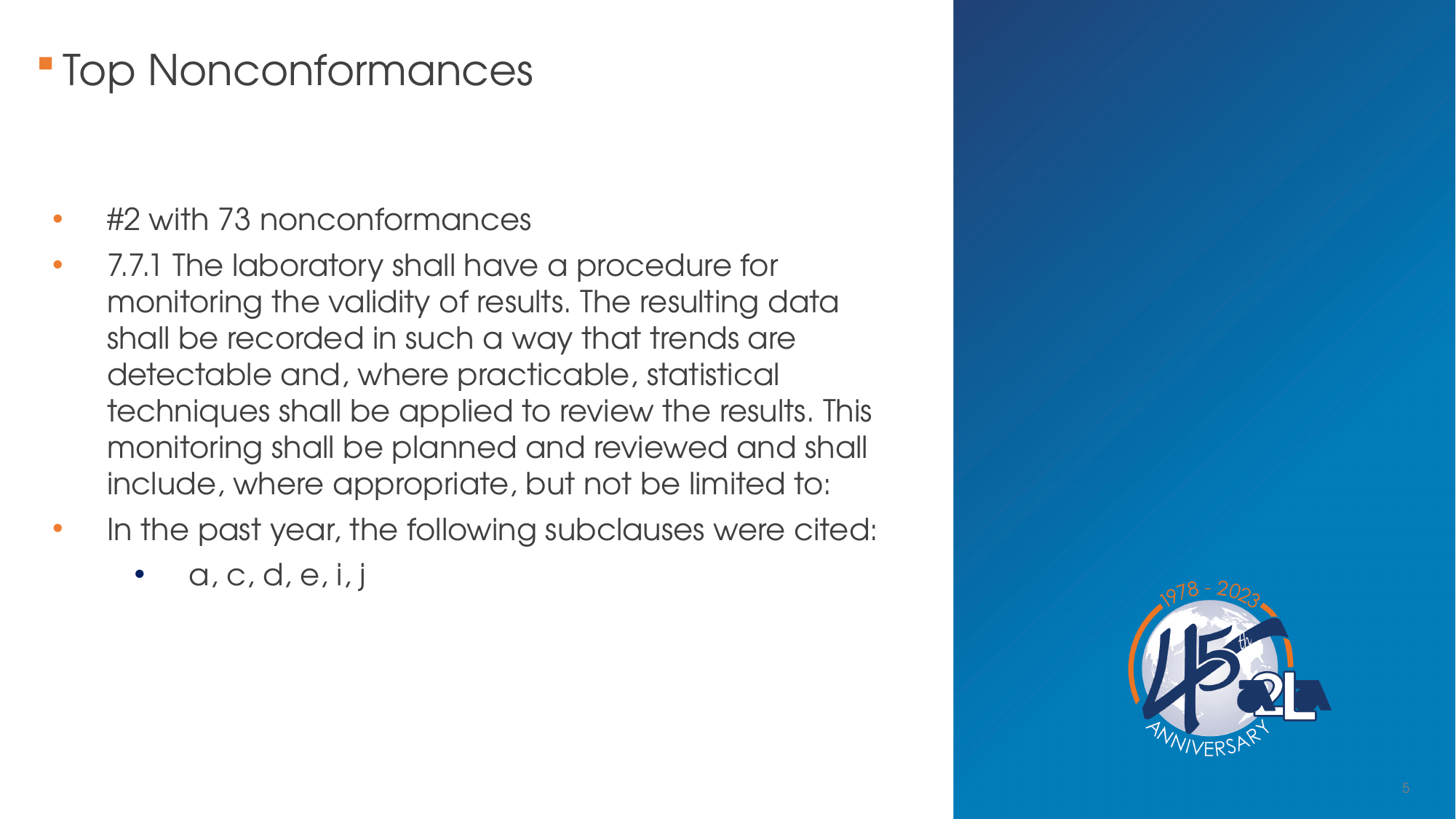

Top Nonconformances
#2 with 73 nonconformances
7.7.1 The laboratory shall have a procedure for monitoring the validity of results. The resulting data shall be recorded in such a way that trends are detectable and, where practicable, statistical techniques shall be applied to review the results. This monitoring shall be planned and reviewed and shall include, where appropriate, but not be limited to:
In the past year, the following subclauses were cited:
a, c, d, e, i, j

5